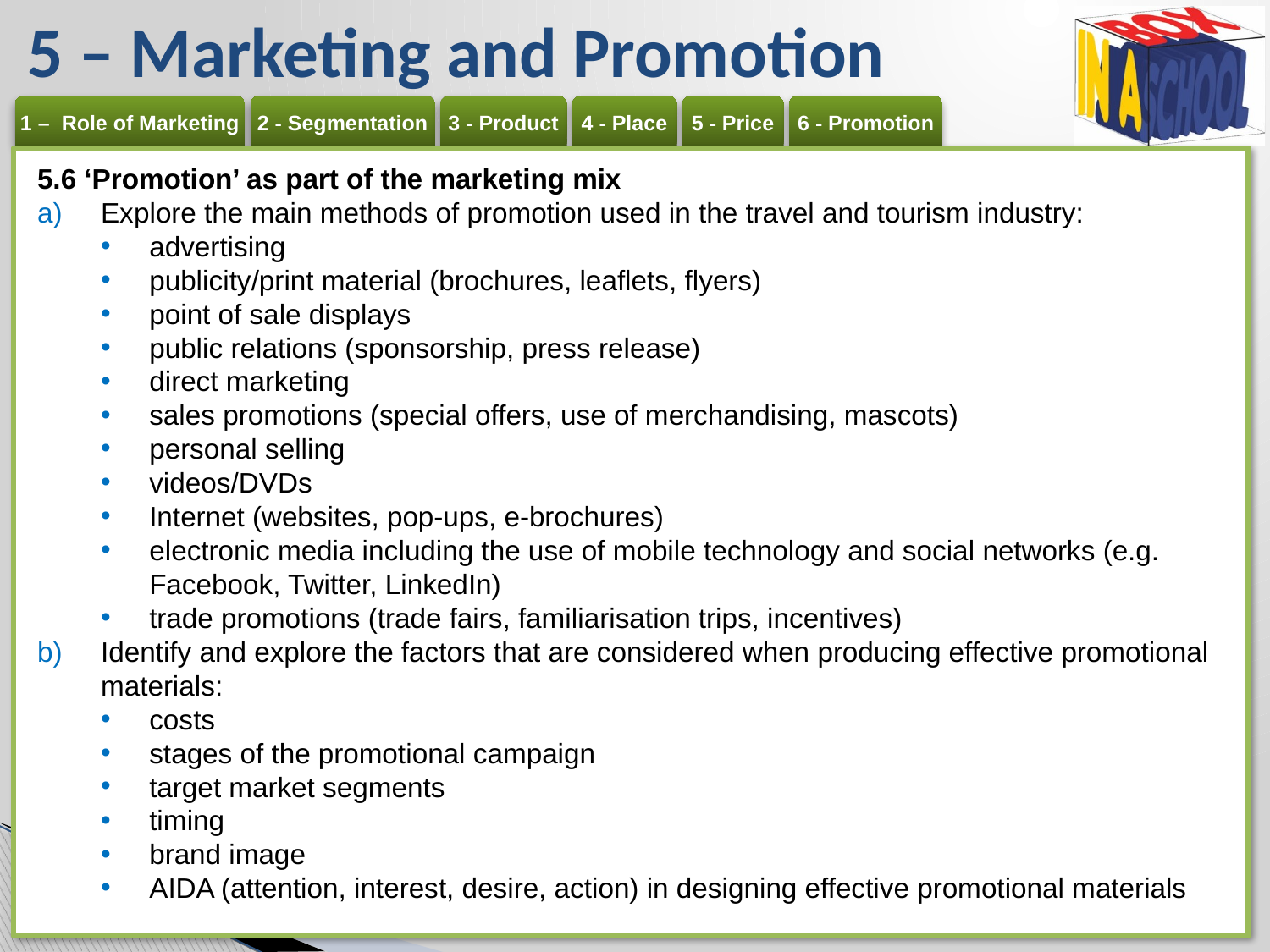

# 5 – Marketing and Promotion
5.6 ‘Promotion’ as part of the marketing mix
Explore the main methods of promotion used in the travel and tourism industry:
advertising
publicity/print material (brochures, leaflets, flyers)
point of sale displays
public relations (sponsorship, press release)
direct marketing
sales promotions (special offers, use of merchandising, mascots)
personal selling
videos/DVDs
Internet (websites, pop-ups, e-brochures)
electronic media including the use of mobile technology and social networks (e.g. Facebook, Twitter, LinkedIn)
trade promotions (trade fairs, familiarisation trips, incentives)
Identify and explore the factors that are considered when producing effective promotional materials:
costs
stages of the promotional campaign
target market segments
timing
brand image
AIDA (attention, interest, desire, action) in designing effective promotional materials